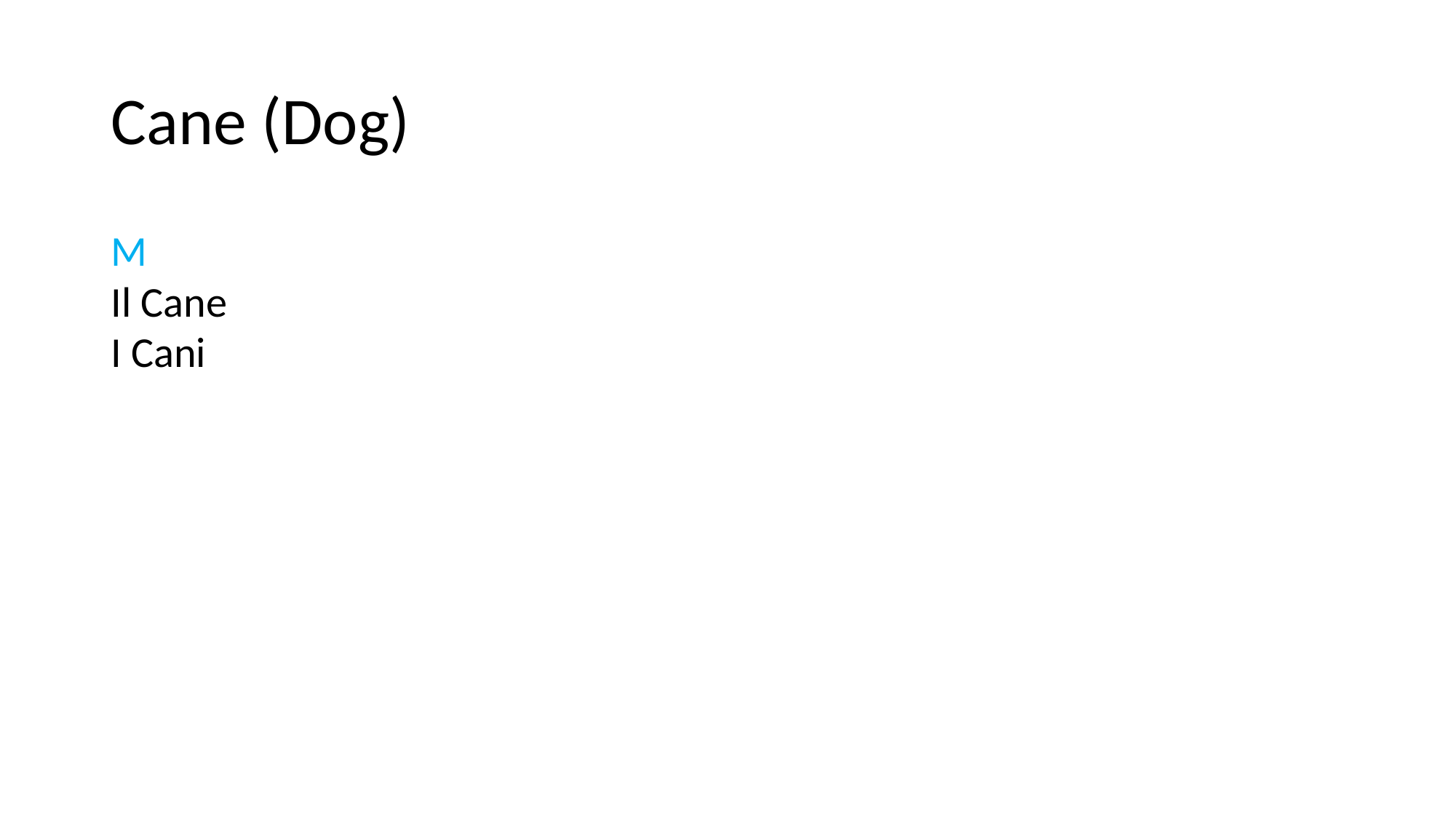

# Cane (Dog)
M
Il Cane
I Cani